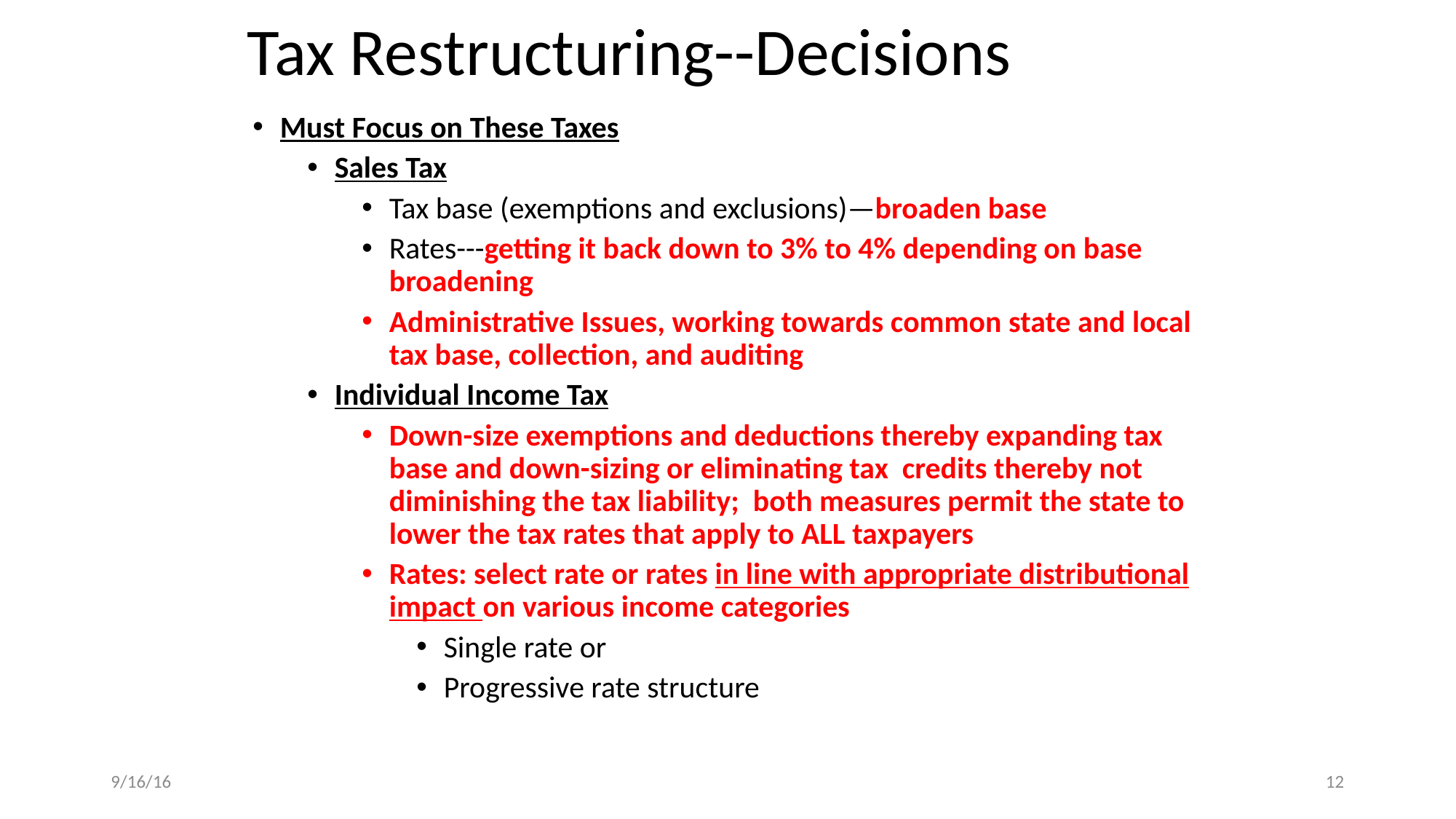

# Tax Restructuring--Decisions
Must Focus on These Taxes
Sales Tax
Tax base (exemptions and exclusions)—broaden base
Rates---getting it back down to 3% to 4% depending on base broadening
Administrative Issues, working towards common state and local tax base, collection, and auditing
Individual Income Tax
Down-size exemptions and deductions thereby expanding tax base and down-sizing or eliminating tax  credits thereby not diminishing the tax liability;  both measures permit the state to lower the tax rates that apply to ALL taxpayers
Rates: select rate or rates in line with appropriate distributional impact on various income categories
Single rate or
Progressive rate structure
9/16/16
12